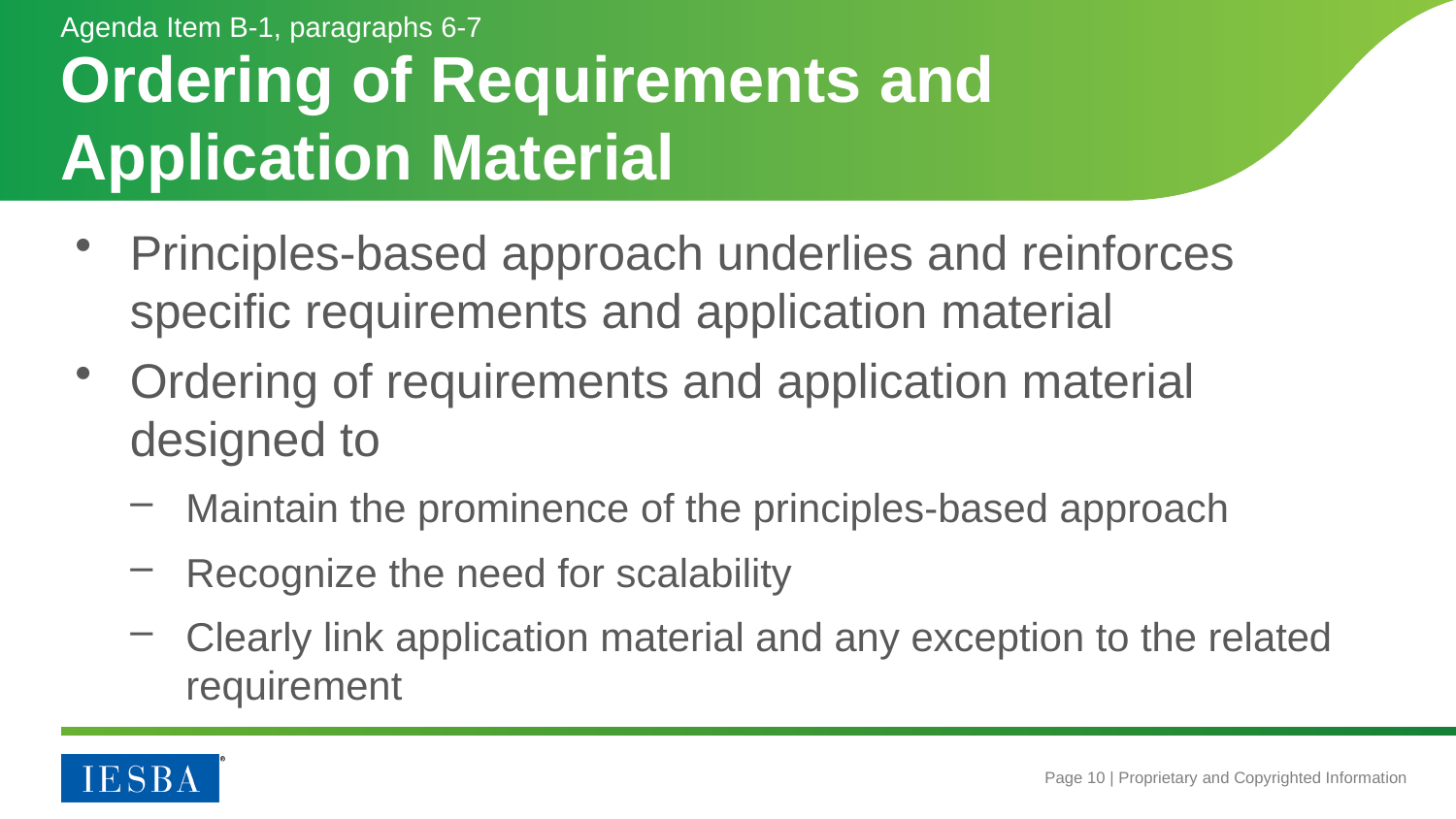

Agenda Item B-1, paragraphs 6-7
# Ordering of Requirements and Application Material
Principles-based approach underlies and reinforces specific requirements and application material
Ordering of requirements and application material designed to
Maintain the prominence of the principles-based approach
Recognize the need for scalability
Clearly link application material and any exception to the related requirement